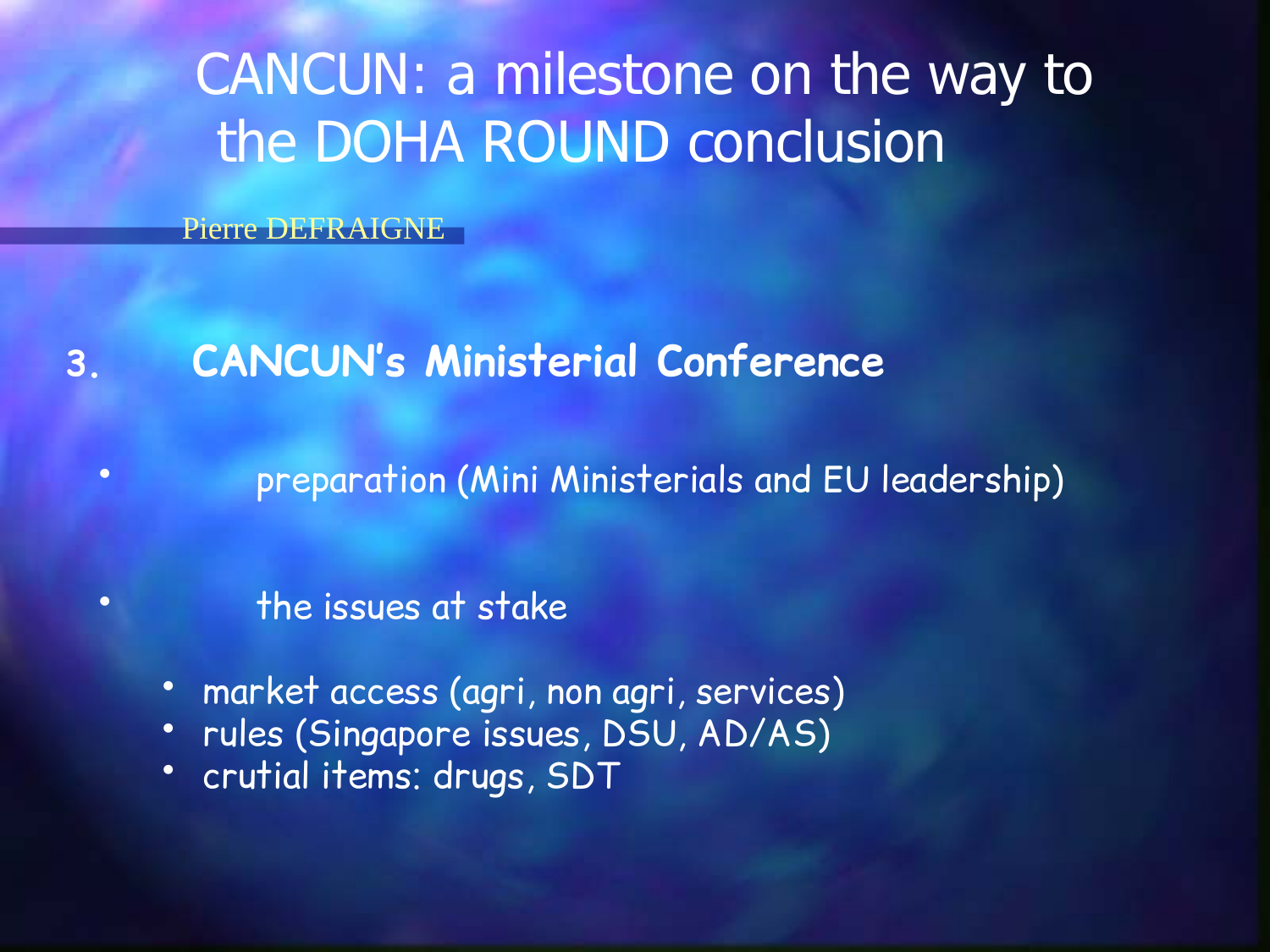

# CANCUN: a milestone on the way to the DOHA ROUND conclusion
Pierre DEFRAIGNE
3.	CANCUN’s Ministerial Conference

	preparation (Mini Ministerials and EU leadership)

 	the issues at stake

 market access (agri, non agri, services)
 rules (Singapore issues, DSU, AD/AS)
 crutial items: drugs, SDT